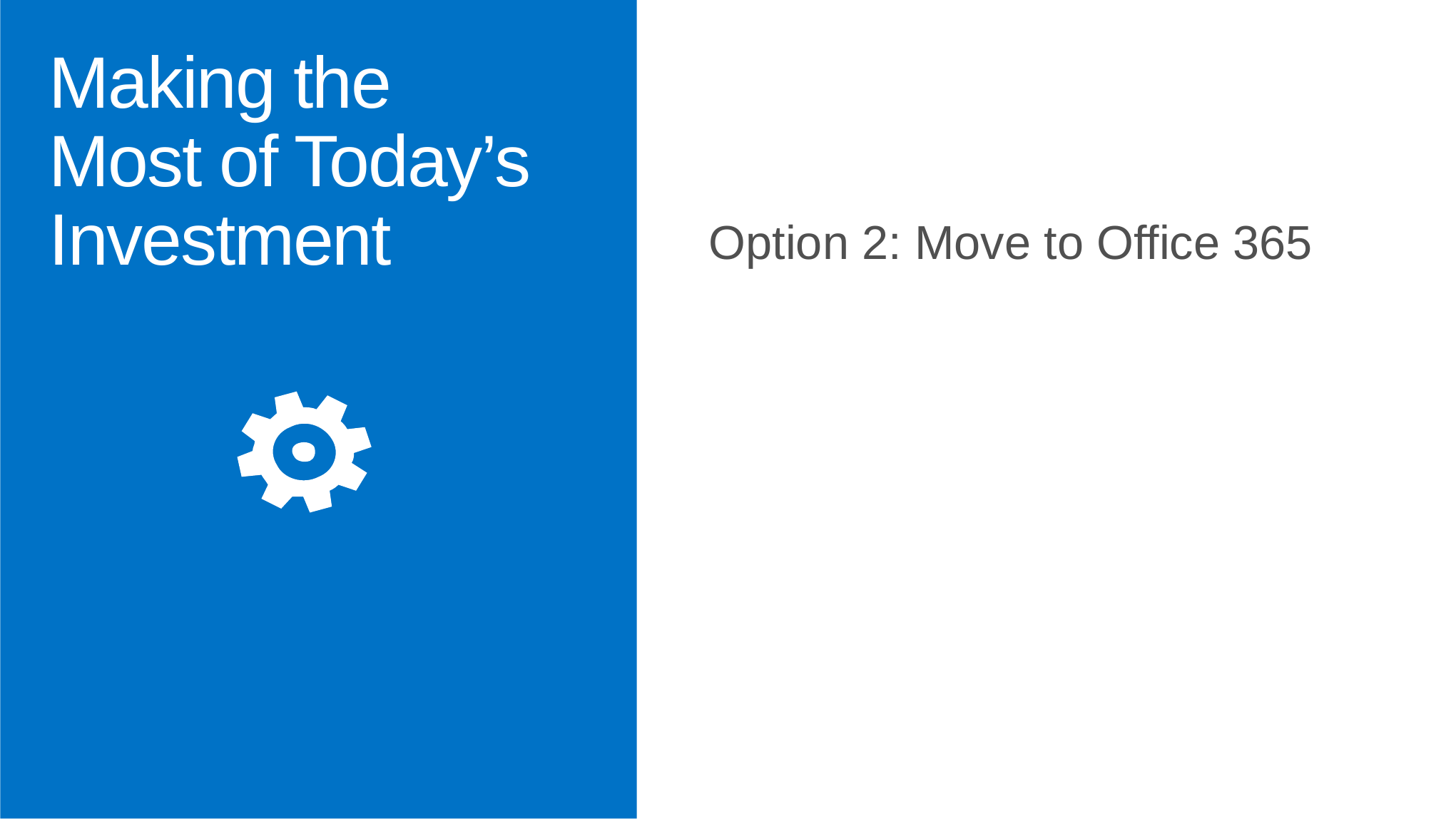

# Making the Most of Today’s Investment
Option 2: Move to Office 365